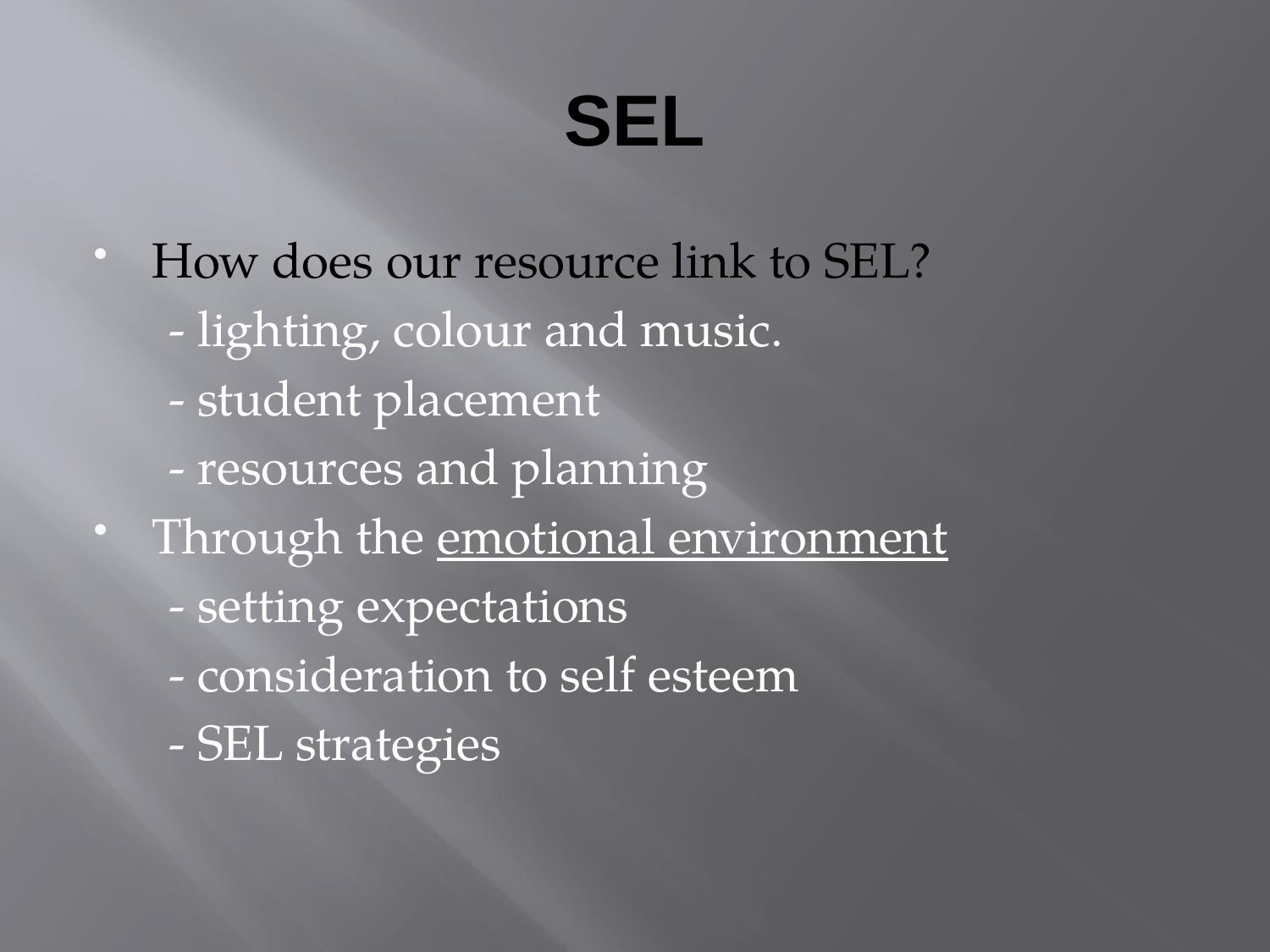

# SEL
How does our resource link to SEL?
      - lighting, colour and music.
      - student placement
      - resources and planning
Through the emotional environment
      - setting expectations
      - consideration to self esteem
      - SEL strategies